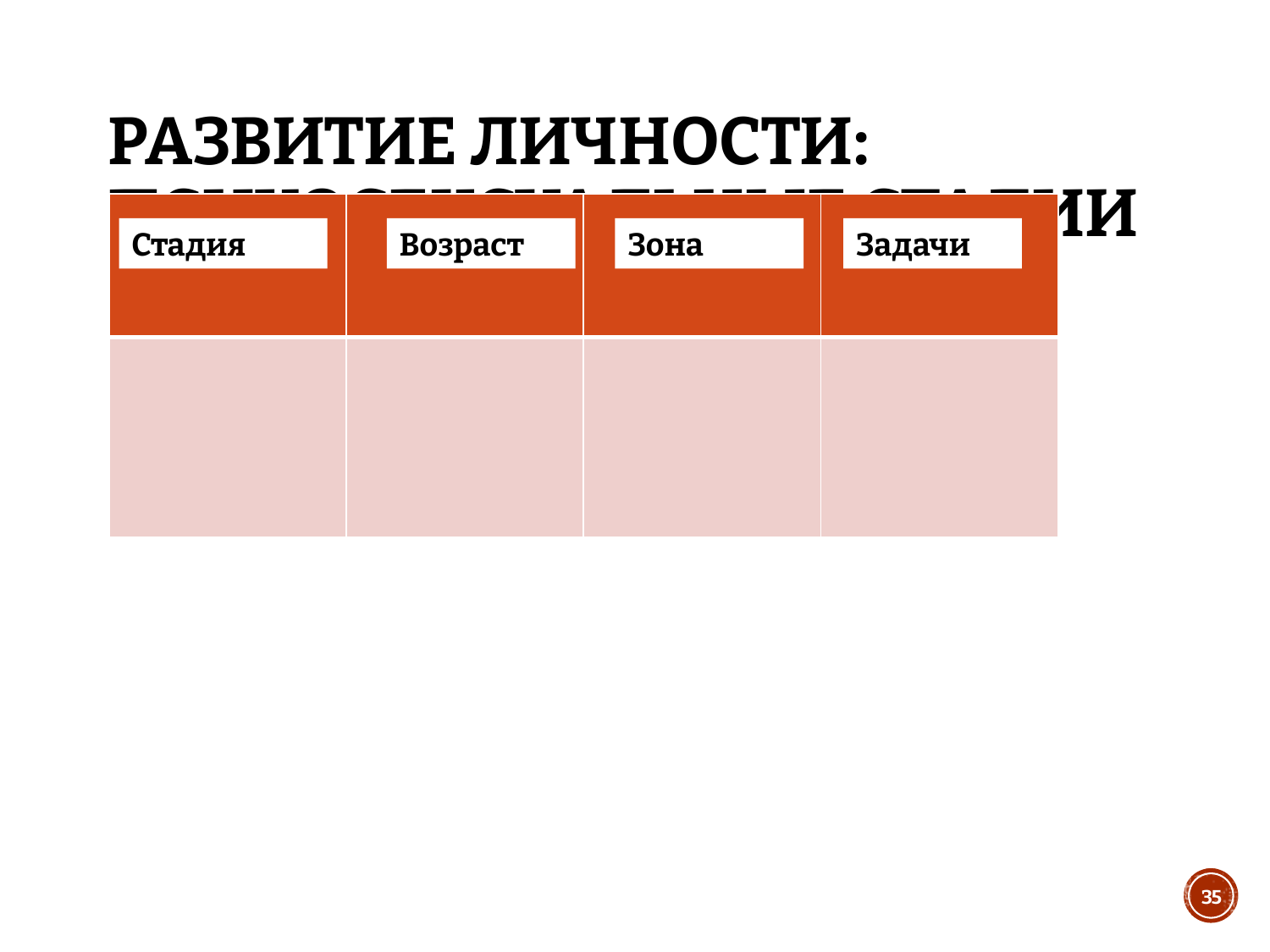

# Развитие личности: психосексуальные стадии
|  |  |  |  |
| --- | --- | --- | --- |
|  |  |  |  |
Стадия
Возраст
Зона
Задачи

35